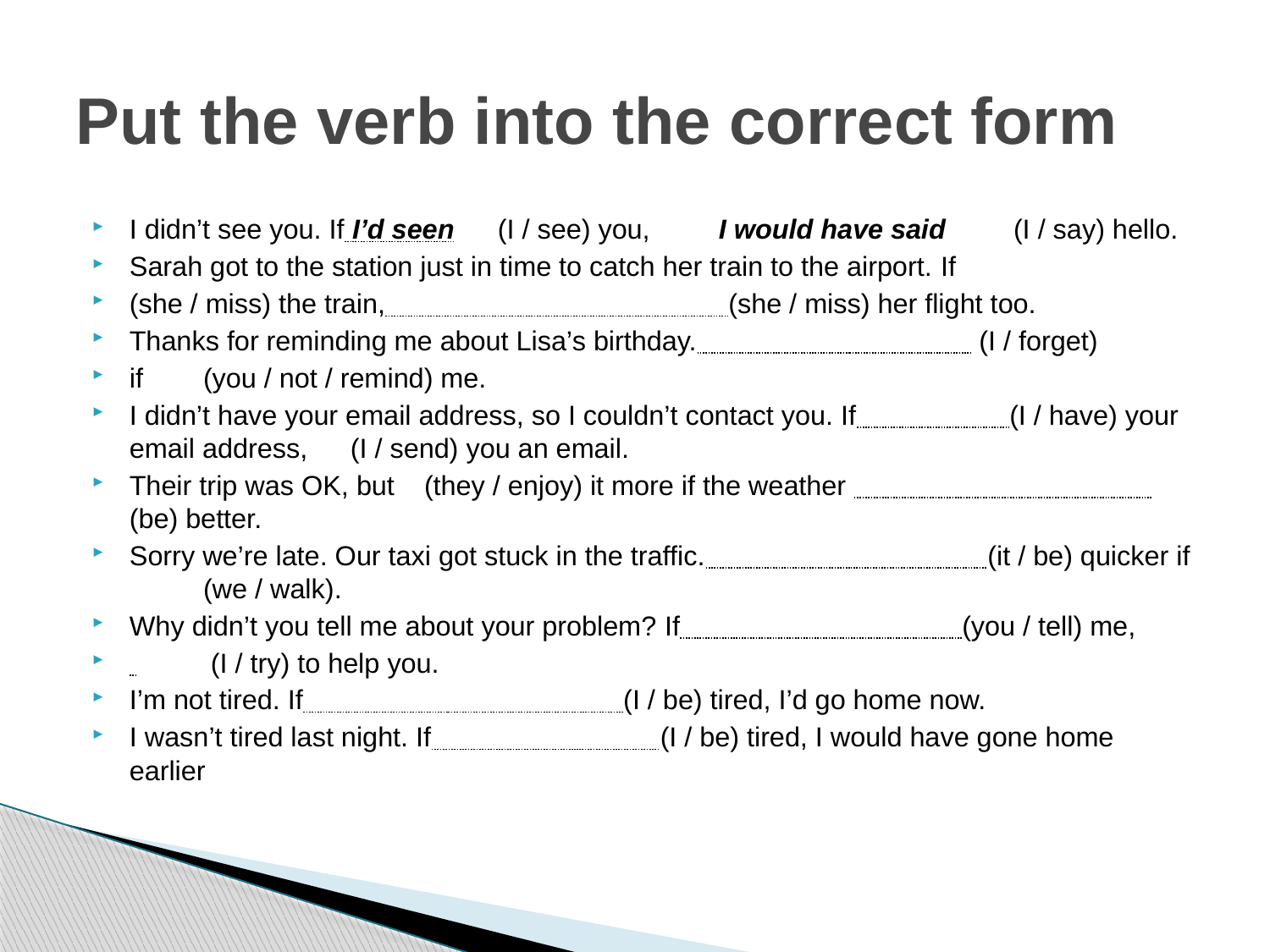

# Put the verb into the correct form
I didn’t see you. If I’d seen	(I / see) you,	I would have said	(I / say) hello.
Sarah got to the station just in time to catch her train to the airport. If
(she / miss) the train,                                             (she / miss) her flight too.
Thanks for reminding me about Lisa’s birthday.                                     (I / forget)
if	(you / not / remind) me.
I didn’t have your email address, so I couldn’t contact you. If                    (I / have) your email address,	(I / send) you an email.
Their trip was OK, but		(they / enjoy) it more if the weather                                         (be) better.
Sorry we’re late. Our taxi got stuck in the traffic.                                     (it / be) quicker if	(we / walk).
Why didn’t you tell me about your problem? If                                     (you / tell) me,
 	 (I / try) to help you.
I’m not tired. If                                          (I / be) tired, I’d go home now.
I wasn’t tired last night. If                              (I / be) tired, I would have gone home earlier